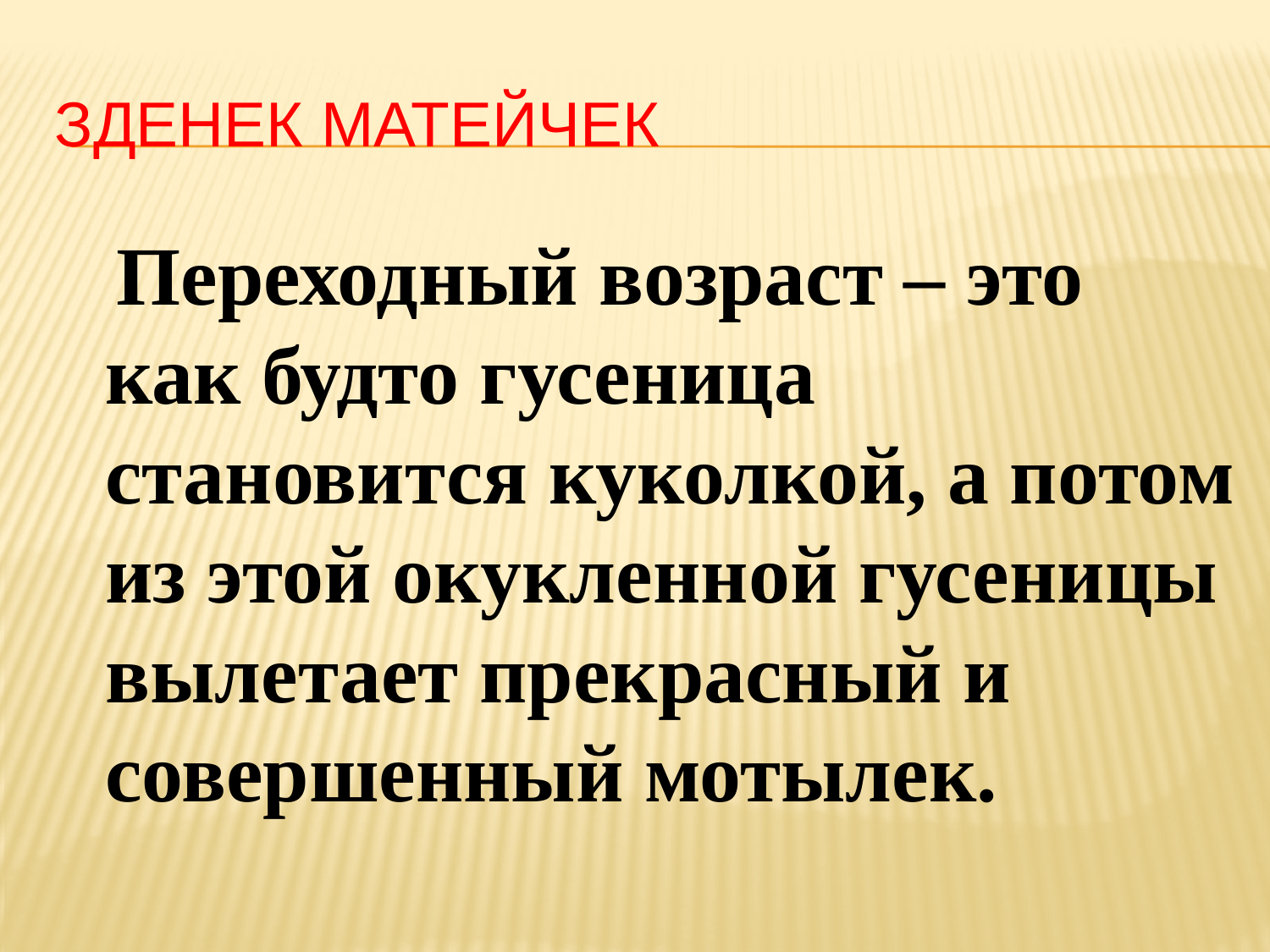

# Зденек Матейчек
    Переходный возраст – это как будто гусеница становится куколкой, а потом из этой окукленной гусеницы вылетает прекрасный и совершенный мотылек.